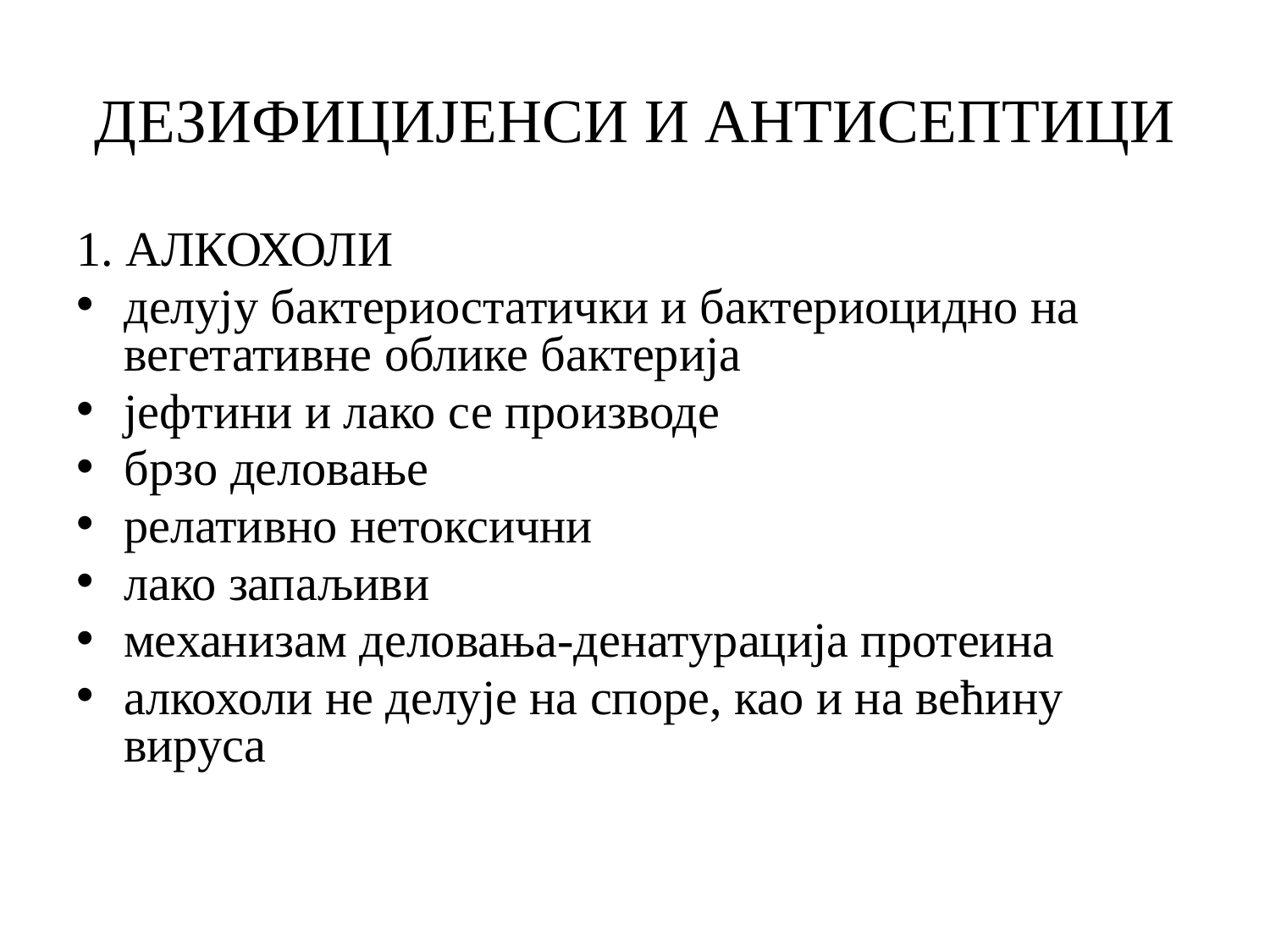

# ДЕЗИФИЦИЈЕНСИ И АНТИСЕПТИЦИ
1. АЛКОХОЛИ
делују бактериостатички и бактериоцидно на вегетативне облике бактерија
јефтини и лако се производе
брзо деловање
релативно нетоксични
лако запаљиви
механизам деловања-денатурација протеина
aлкохоли не делује на споре, као и на већину вируса